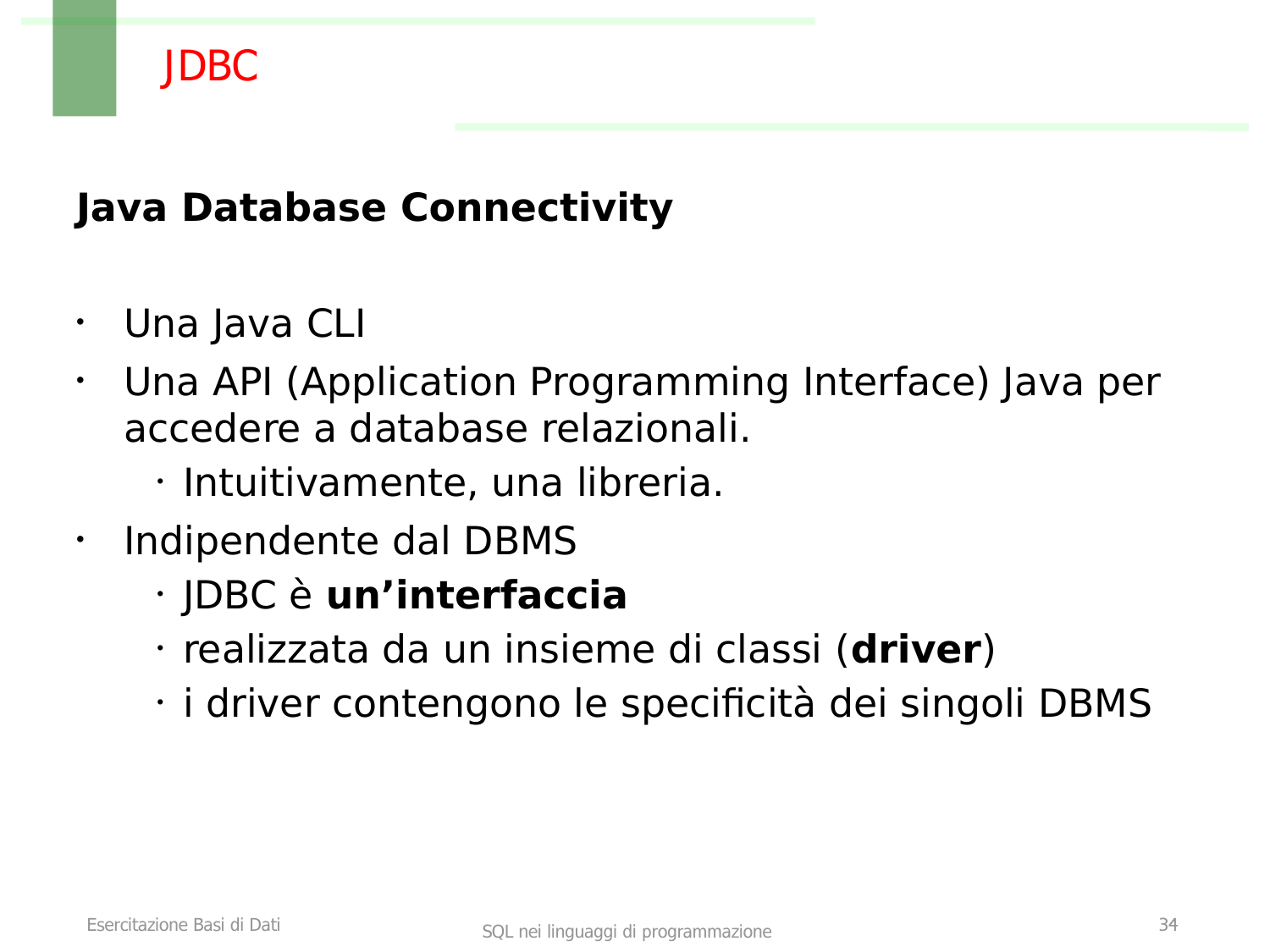

# JDBC
Java Database Connectivity

Una Java CLI
Una API (Application Programming Interface) Java per accedere a database relazionali.
Intuitivamente, una libreria.
Indipendente dal DBMS
JDBC è un’interfaccia
realizzata da un insieme di classi (driver)
i driver contengono le specificità dei singoli DBMS
SQL nei linguaggi di programmazione